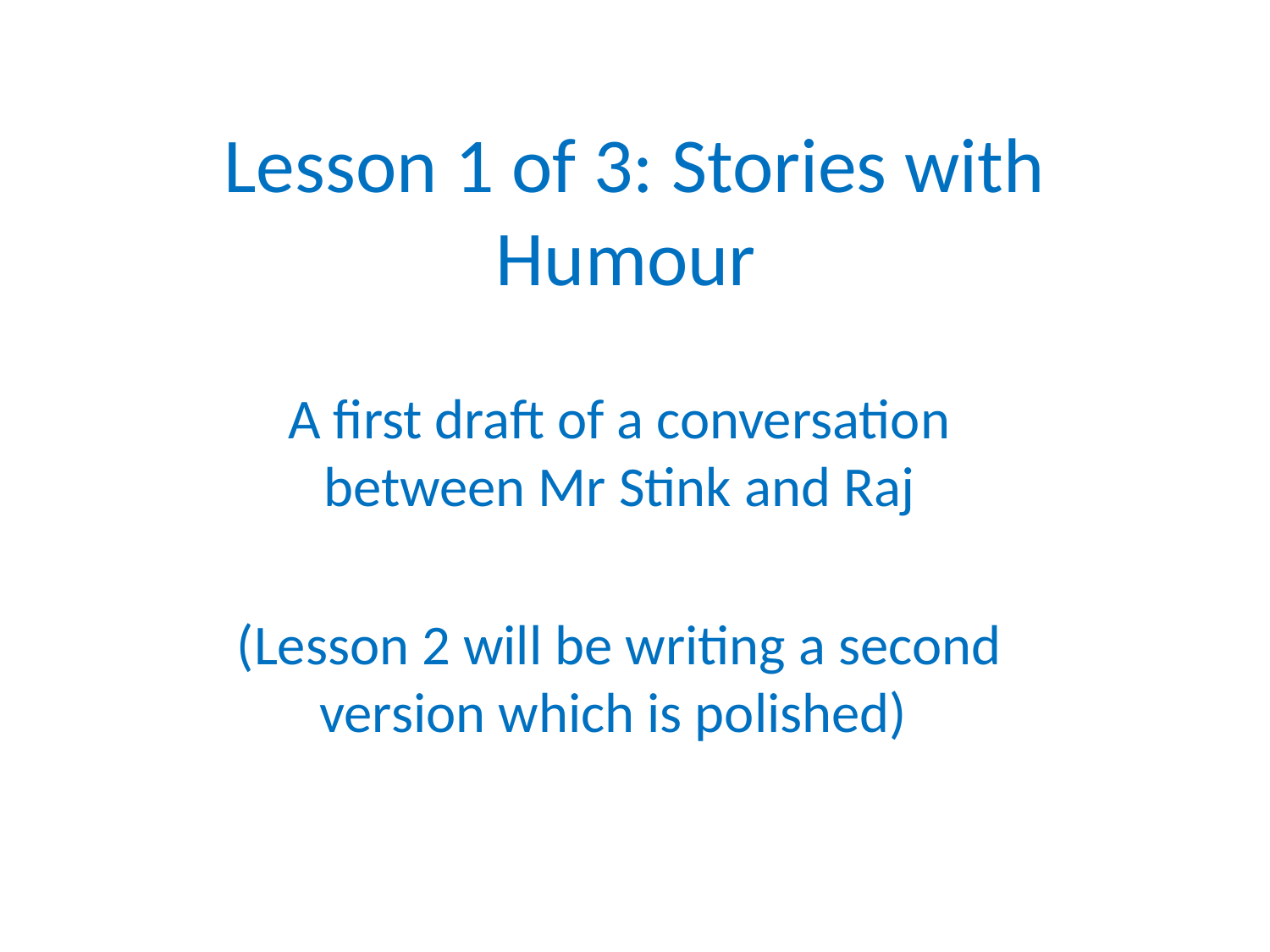

# Lesson 1 of 3: Stories with Humour
A first draft of a conversation between Mr Stink and Raj

(Lesson 2 will be writing a second version which is polished)